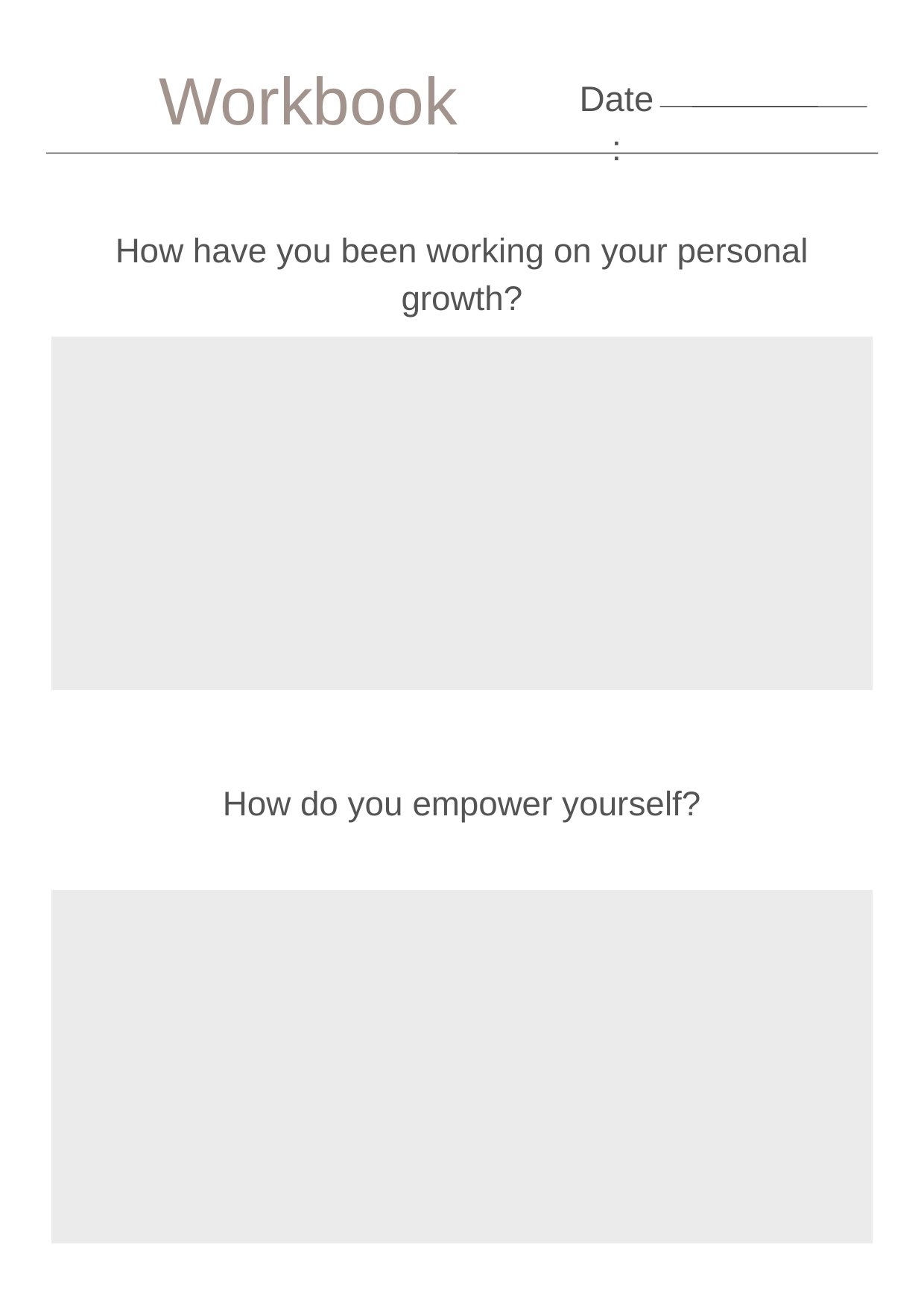

Workbook
Date:

How have you been working on your personal growth?

How do you empower yourself?